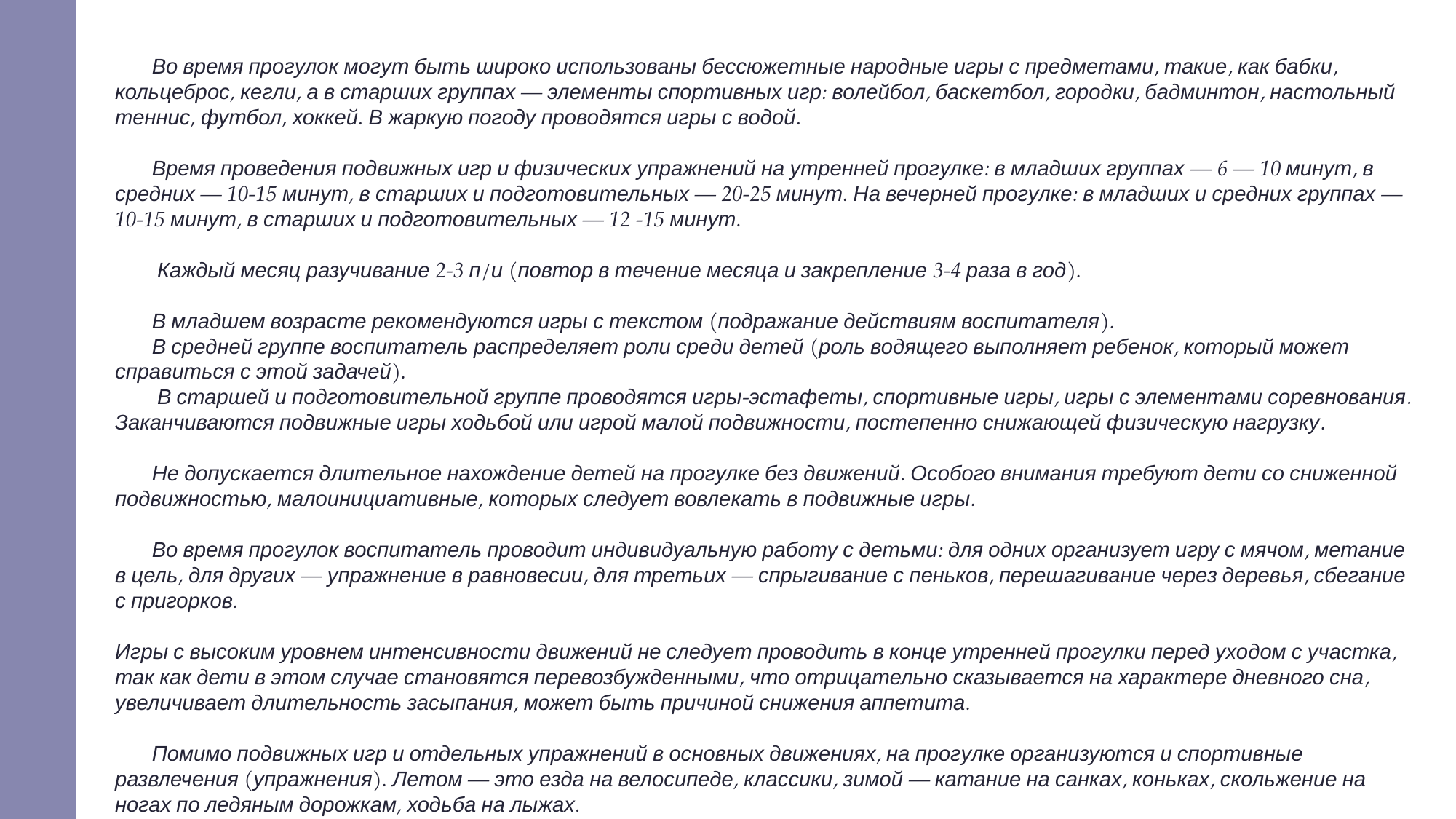

Во время прогулок могут быть широко использованы бессюжетные народные игры с предметами, такие, как бабки, кольцеброс, кегли, а в старших группах — элементы спортивных игр: волейбол, баскетбол, городки, бадминтон, настольный теннис, футбол, хоккей. В жаркую погоду проводятся игры с водой.

       Время проведения подвижных игр и физических упражнений на утренней прогулке: в младших группах — 6 — 10 минут, в средних — 10-15 минут, в старших и подготовительных — 20-25 минут. На вечерней прогулке: в младших и средних группах — 10-15 минут, в старших и подготовительных — 12 -15 минут.

        Каждый месяц разучивание 2-3 п/и (повтор в течение месяца и закрепление 3-4 раза в год).

       В младшем возрасте рекомендуются игры с текстом (подражание действиям воспитателя).
       В средней группе воспитатель распределяет роли среди детей (роль водящего выполняет ребенок, который может справиться с этой задачей).
        В старшей и подготовительной группе проводятся игры-эстафеты, спортивные игры, игры с элементами соревнования.
Заканчиваются подвижные игры ходьбой или игрой малой подвижности, постепенно снижающей физическую нагрузку.

       Не допускается длительное нахождение детей на прогулке без движений. Особого внимания требуют дети со сниженной подвижностью, малоинициативные, которых следует вовлекать в подвижные игры.

       Во время прогулок воспитатель проводит индивидуальную работу с детьми: для одних организует игру с мячом, метание в цель, для других — упражнение в равновесии, для третьих — спрыгивание с пеньков, перешагивание через деревья, сбегание с пригорков.

Игры с высоким уровнем интенсивности движений не следует проводить в конце утренней прогулки перед уходом с участка, так как дети в этом случае становятся перевозбужденными, что отрицательно сказывается на характере дневного сна, увеличивает длительность засыпания, может быть причиной снижения аппетита.

       Помимо подвижных игр и отдельных упражнений в основных движениях, на прогулке организуются и спортивные развлечения (упражнения). Летом — это езда на велосипеде, классики, зимой — катание на санках, коньках, скольжение на ногах по ледяным дорожкам, ходьба на лыжах.